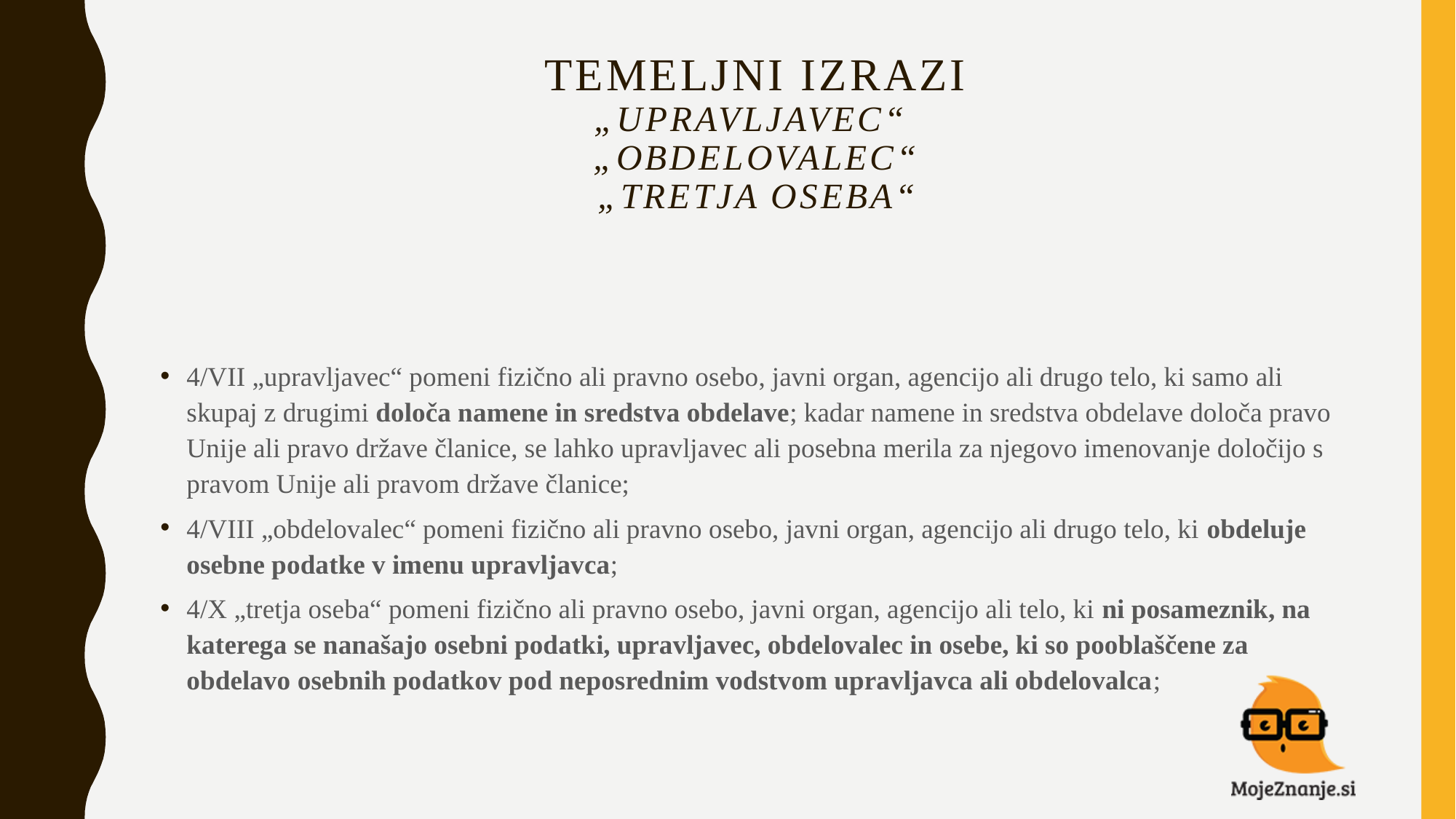

# TEMELJNI IZRAZI „UPRAVLJAVEC“ „OBDELOVALEC“ „TRETJA OSEBA“
4/VII „upravljavec“ pomeni fizično ali pravno osebo, javni organ, agencijo ali drugo telo, ki samo ali skupaj z drugimi določa namene in sredstva obdelave; kadar namene in sredstva obdelave določa pravo Unije ali pravo države članice, se lahko upravljavec ali posebna merila za njegovo imenovanje določijo s pravom Unije ali pravom države članice;
4/VIII „obdelovalec“ pomeni fizično ali pravno osebo, javni organ, agencijo ali drugo telo, ki obdeluje osebne podatke v imenu upravljavca;
4/X „tretja oseba“ pomeni fizično ali pravno osebo, javni organ, agencijo ali telo, ki ni posameznik, na katerega se nanašajo osebni podatki, upravljavec, obdelovalec in osebe, ki so pooblaščene za obdelavo osebnih podatkov pod neposrednim vodstvom upravljavca ali obdelovalca;